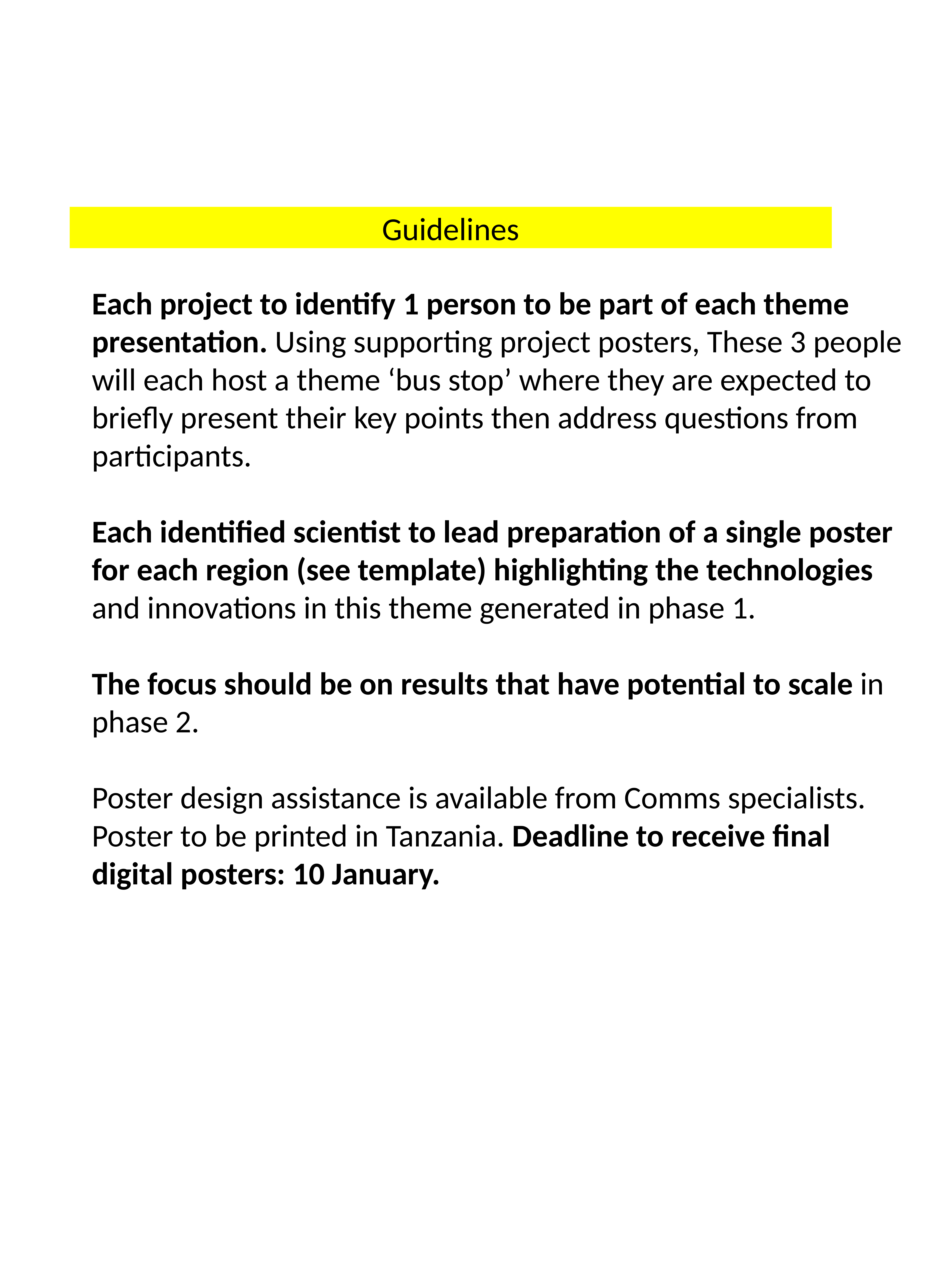

Guidelines
Each project to identify 1 person to be part of each theme presentation. Using supporting project posters, These 3 people will each host a theme ‘bus stop’ where they are expected to briefly present their key points then address questions from participants.

Each identified scientist to lead preparation of a single poster for each region (see template) highlighting the technologies and innovations in this theme generated in phase 1.

The focus should be on results that have potential to scale in phase 2.

Poster design assistance is available from Comms specialists. Poster to be printed in Tanzania. Deadline to receive final digital posters: 10 January.